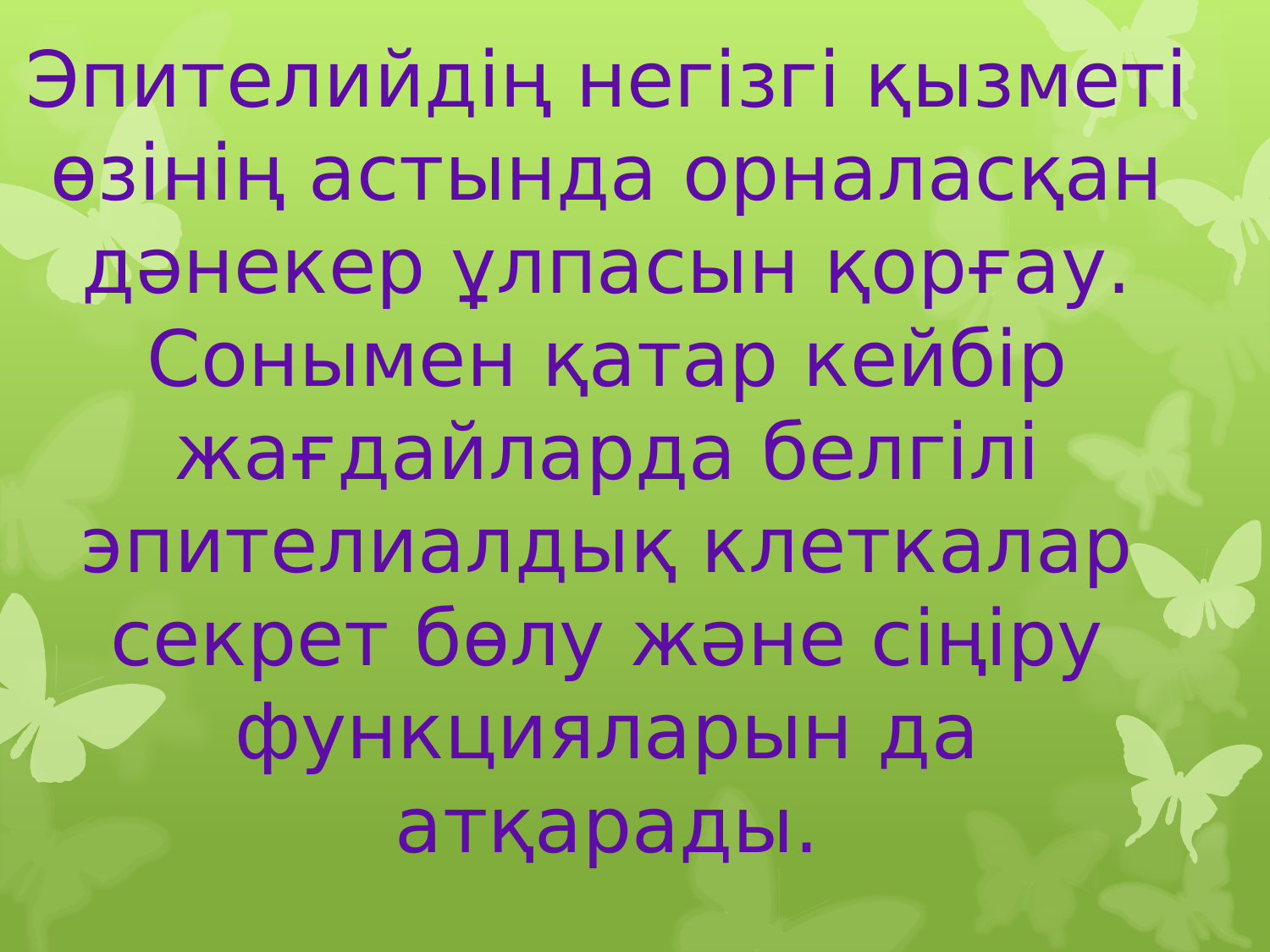

Эпителийдің негізгі қызметі өзінің астында орналасқан дәнекер ұлпасын қорғау. Сонымен қатар кейбір жағдайларда белгілі эпителиалдық клеткалар секрет бөлу және сіңіру функцияларын да атқарады.